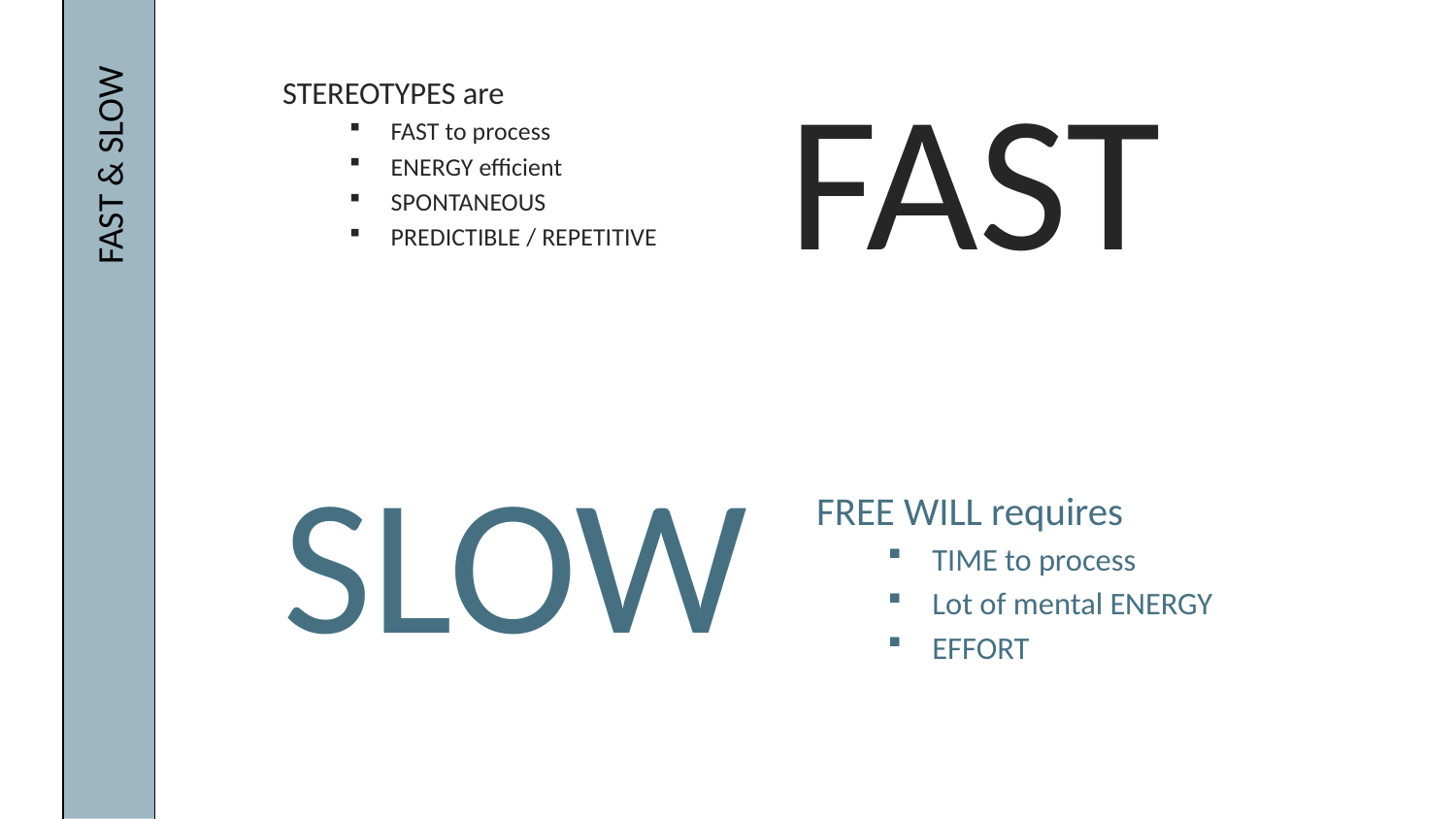

FAST

STEREOTYPES are
FAST to process
ENERGY efficient
SPONTANEOUS
PREDICTIBLE / REPETITIVE

FAST & SLOW
SLOW

FREE WILL requires
TIME to process
Lot of mental ENERGY
EFFORT